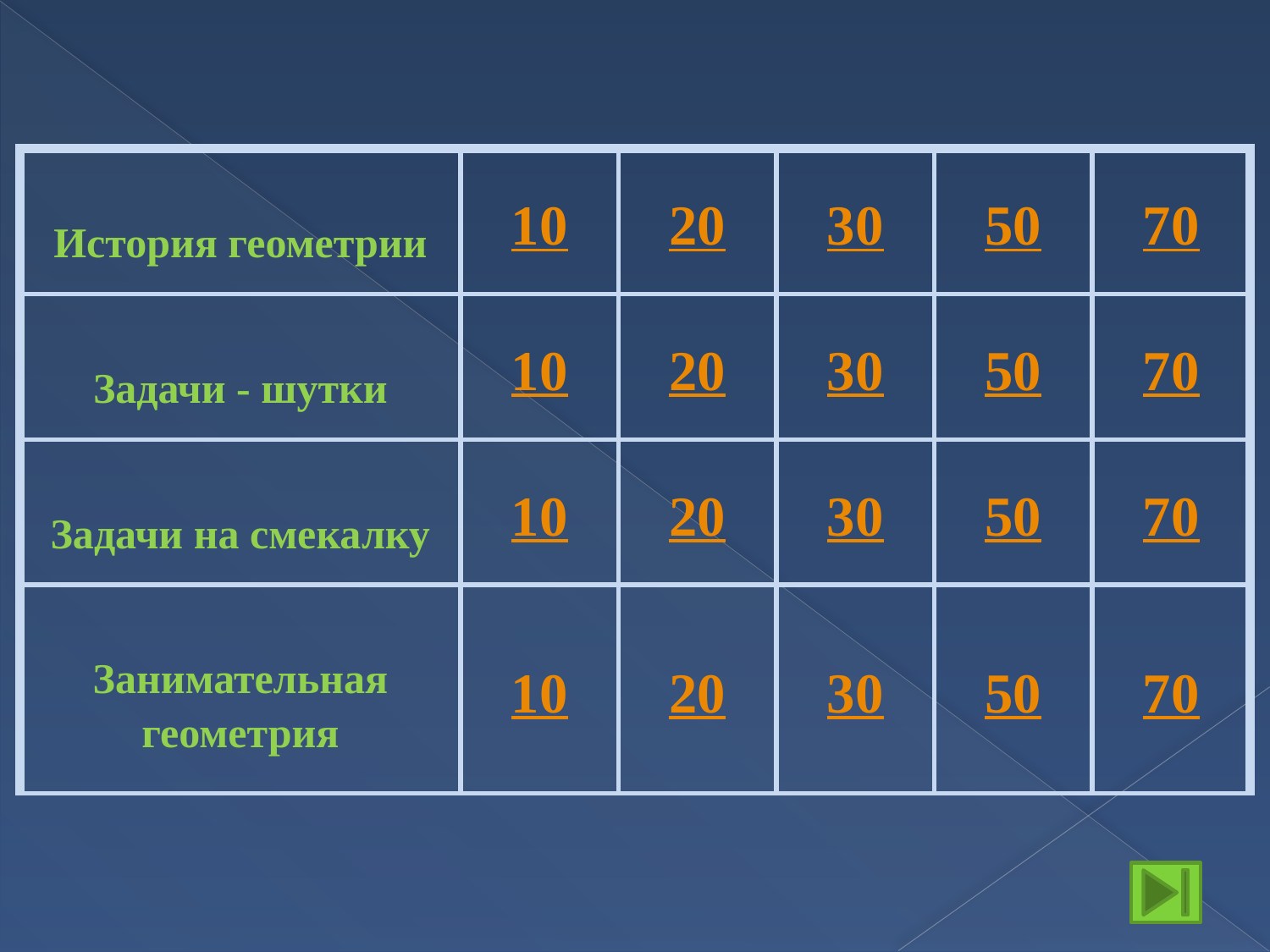

| История геометрии | 10 | 20 | 30 | 50 | 70 |
| --- | --- | --- | --- | --- | --- |
| Задачи - шутки | 10 | 20 | 30 | 50 | 70 |
| Задачи на смекалку | 10 | 20 | 30 | 50 | 70 |
| Занимательная геометрия | 10 | 20 | 30 | 50 | 70 |